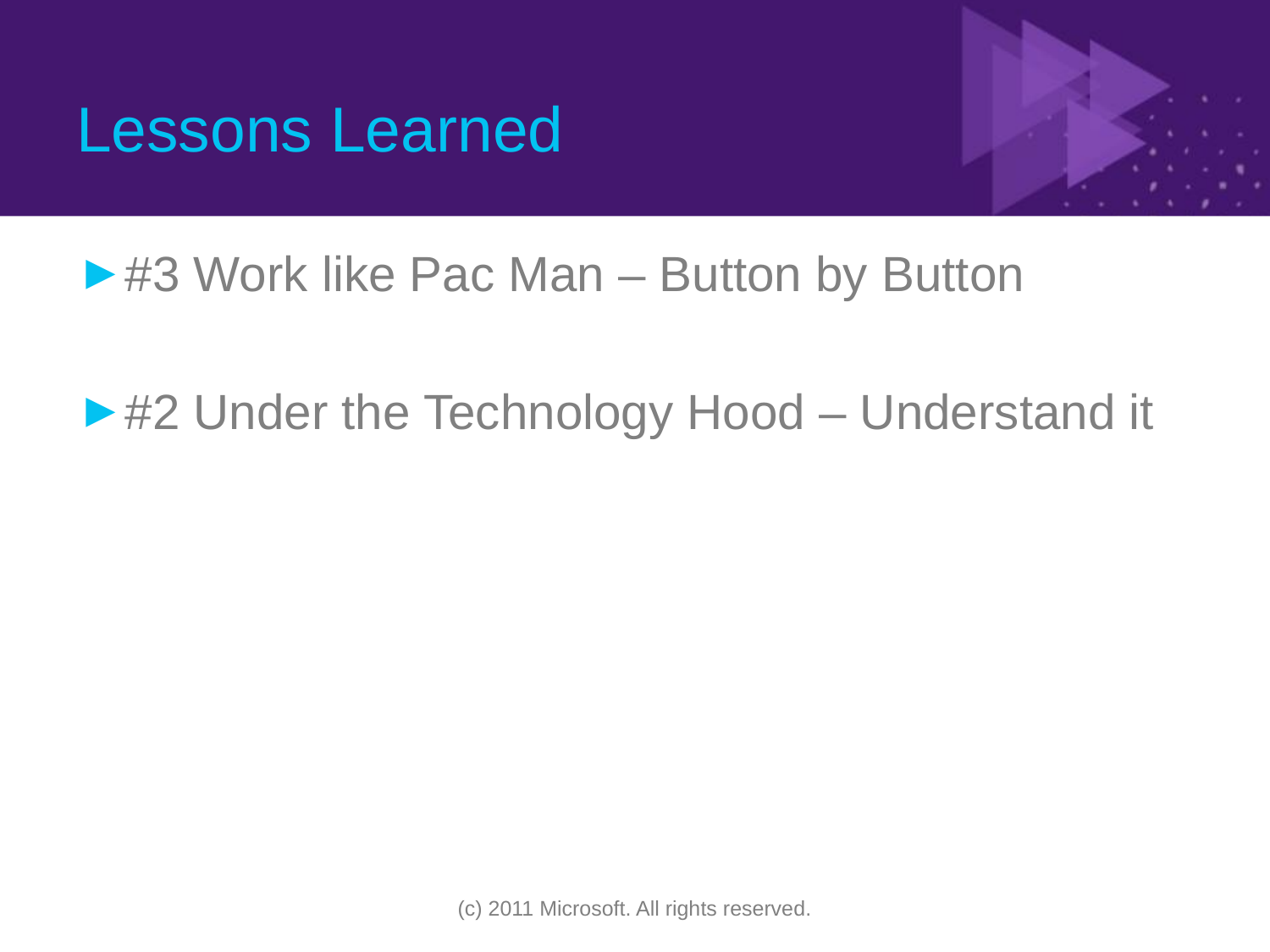

# Lessons Learned
#3 Work like Pac Man – Button by Button

#2 Under the Technology Hood – Understand it

(c) 2011 Microsoft. All rights reserved.